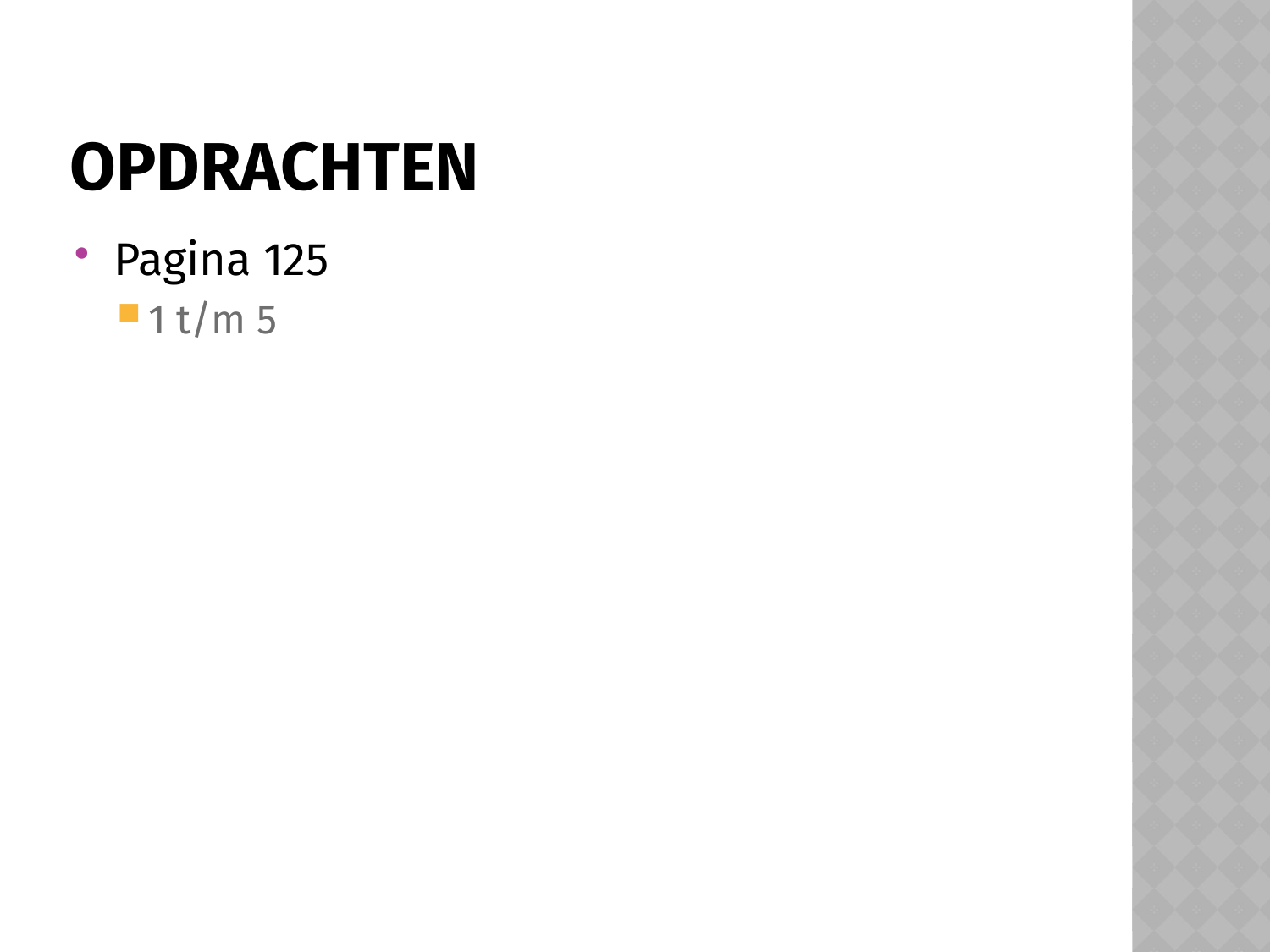

# opdrachten
Pagina 125
1 t/m 5